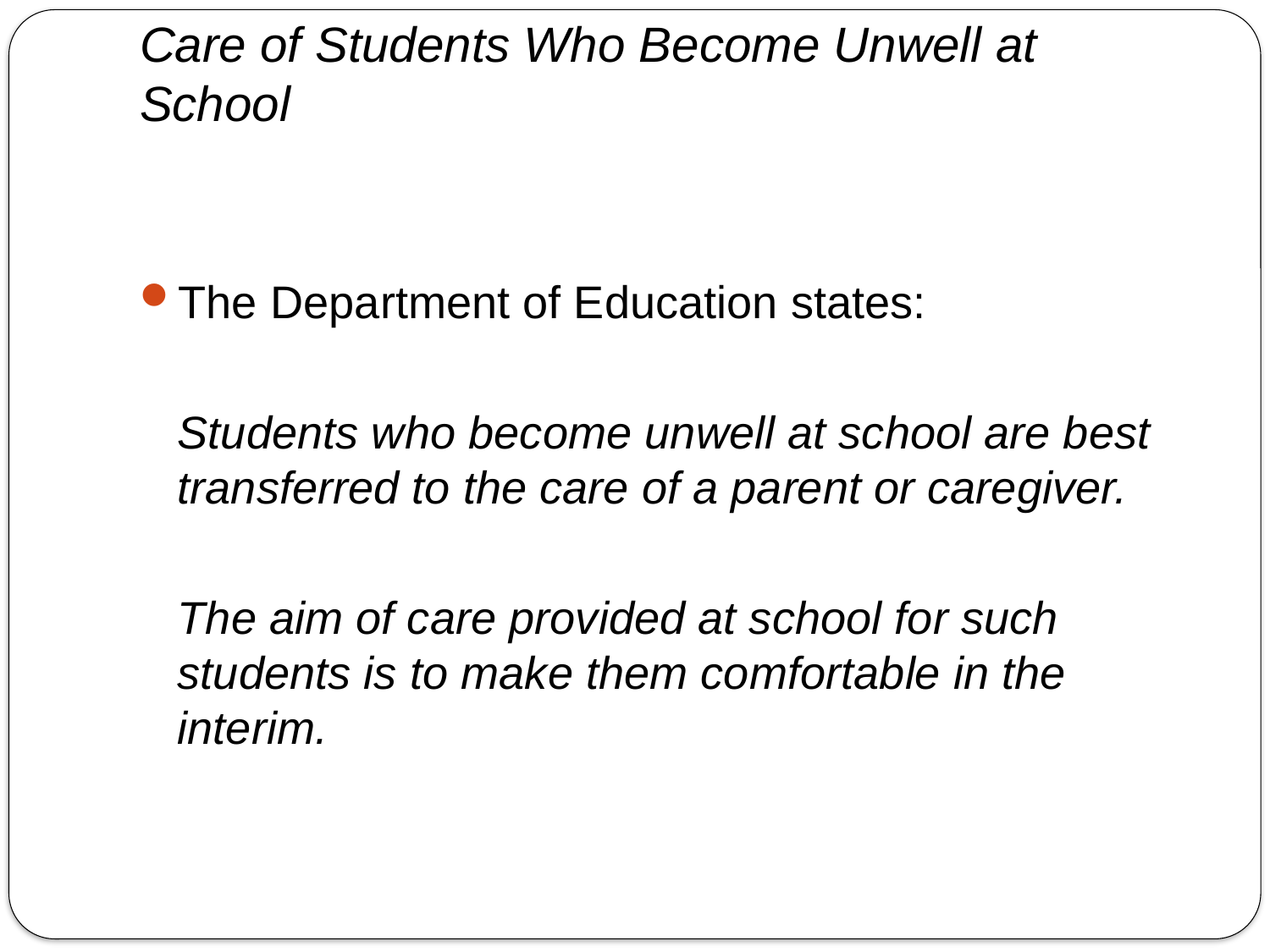

# Care of Students Who Become Unwell at School

The Department of Education states:

	Students who become unwell at school are best transferred to the care of a parent or caregiver.

	The aim of care provided at school for such students is to make them comfortable in the interim.